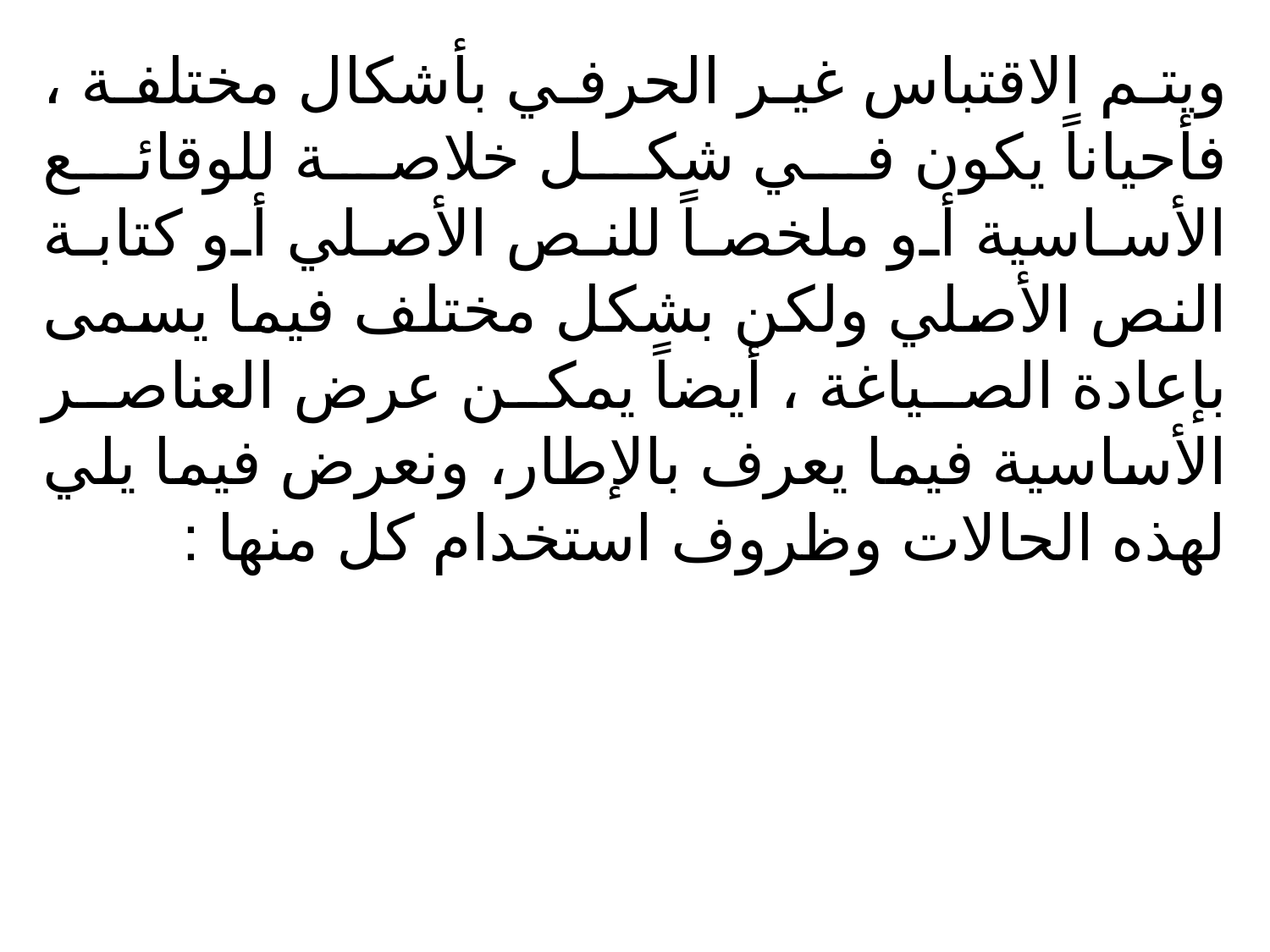

ويتم الاقتباس غير الحرفي بأشكال مختلفة ، فأحياناً يكون في شكل خلاصة للوقائع الأساسية أو ملخصاً للنص الأصلي أو كتابة النص الأصلي ولكن بشكل مختلف فيما يسمى بإعادة الصياغة ، أيضاً يمكن عرض العناصر الأساسية فيما يعرف بالإطار، ونعرض فيما يلي لهذه الحالات وظروف استخدام كل منها :